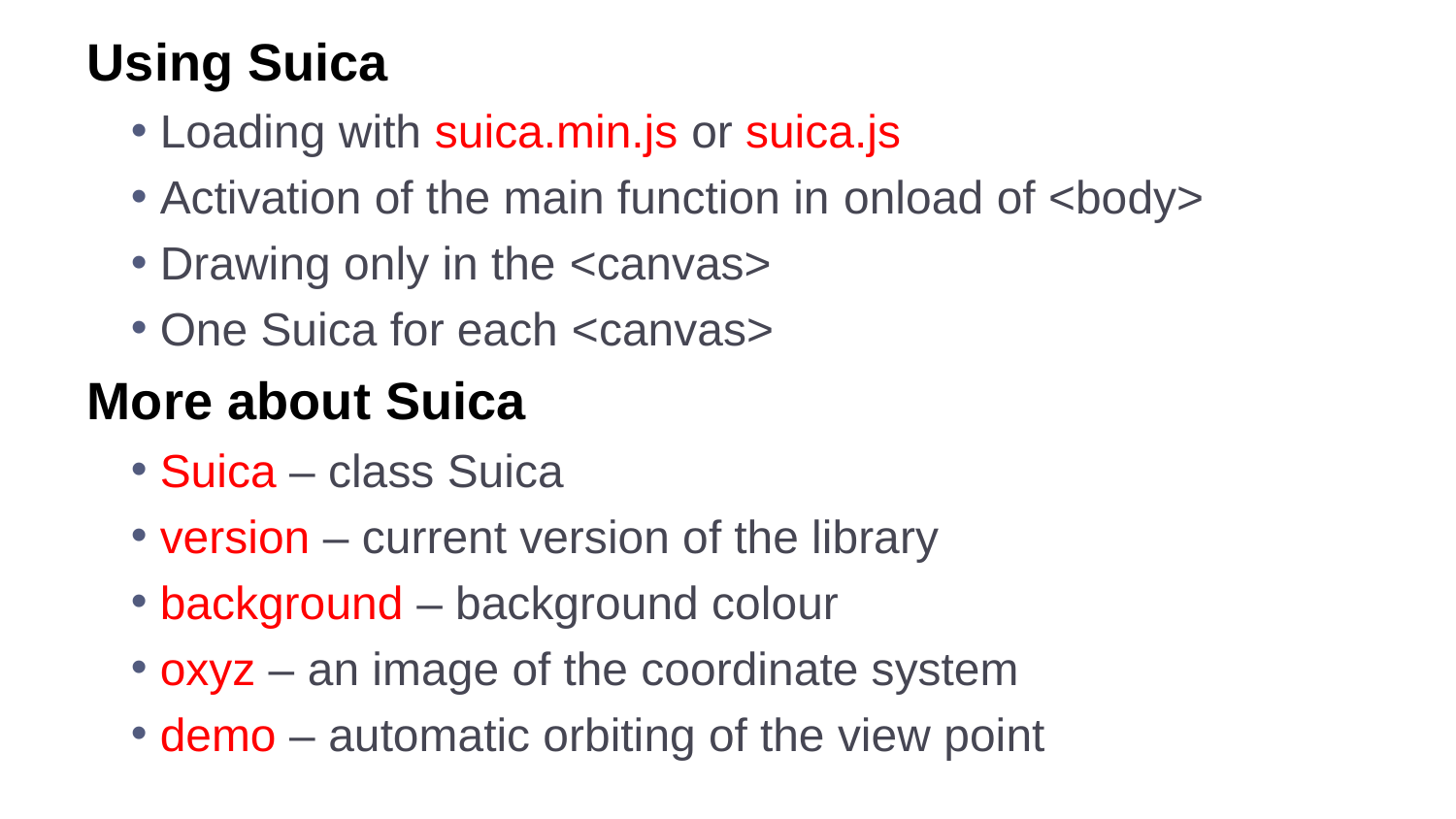

Using Suica
Loading with suica.min.js or suica.js
Activation of the main function in onload of <body>
Drawing only in the <canvas>
One Suica for each <canvas>
More about Suica
Suica – class Suica
version – current version of the library
background – background colour
oxyz – an image of the coordinate system
demo – automatic orbiting of the view point